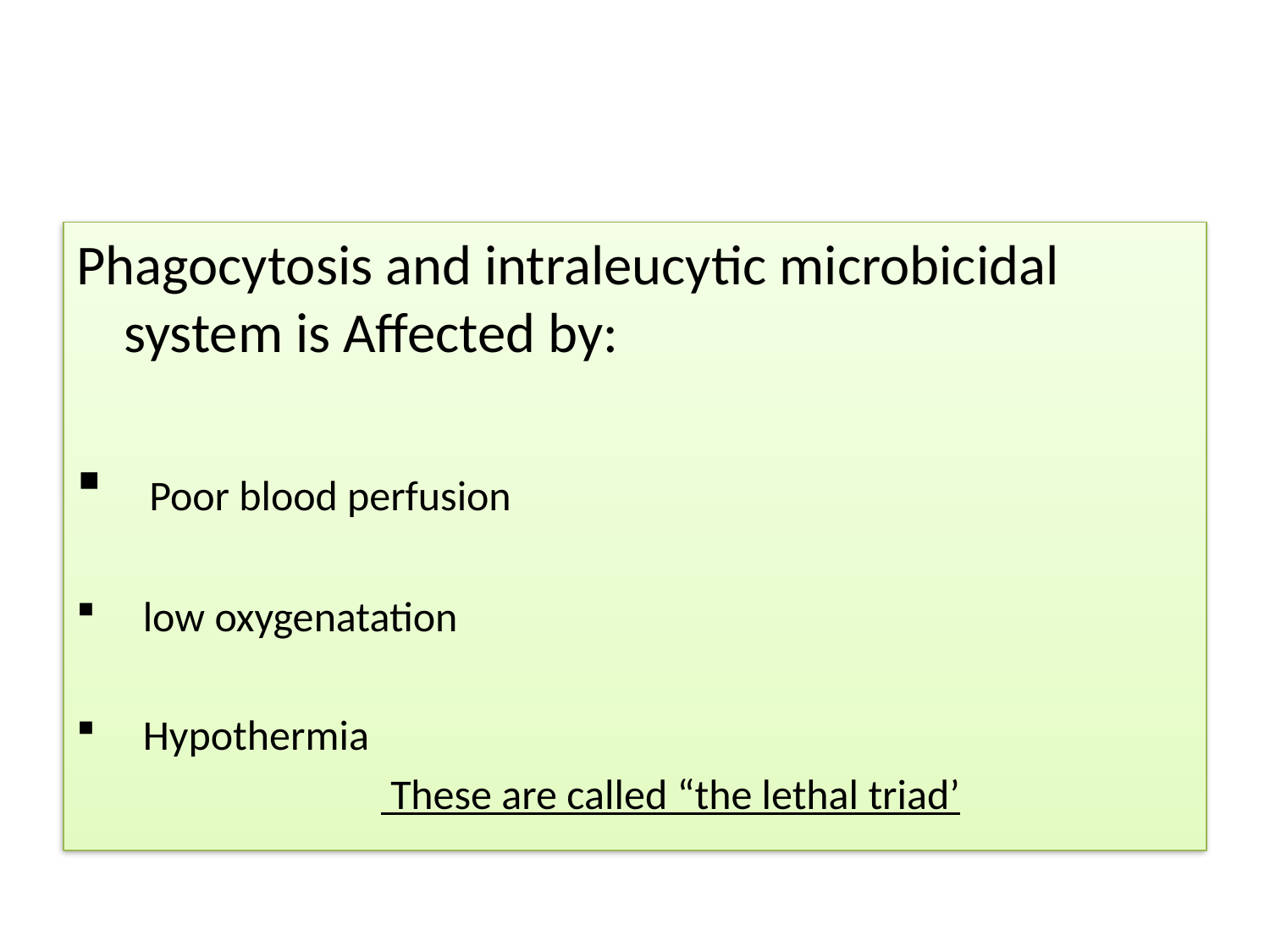

#
Phagocytosis and intraleucytic microbicidal   system is Affected by:

  Poor blood perfusion

  low oxygenatation

  Hypothermia
                                 These are called “the lethal triad’